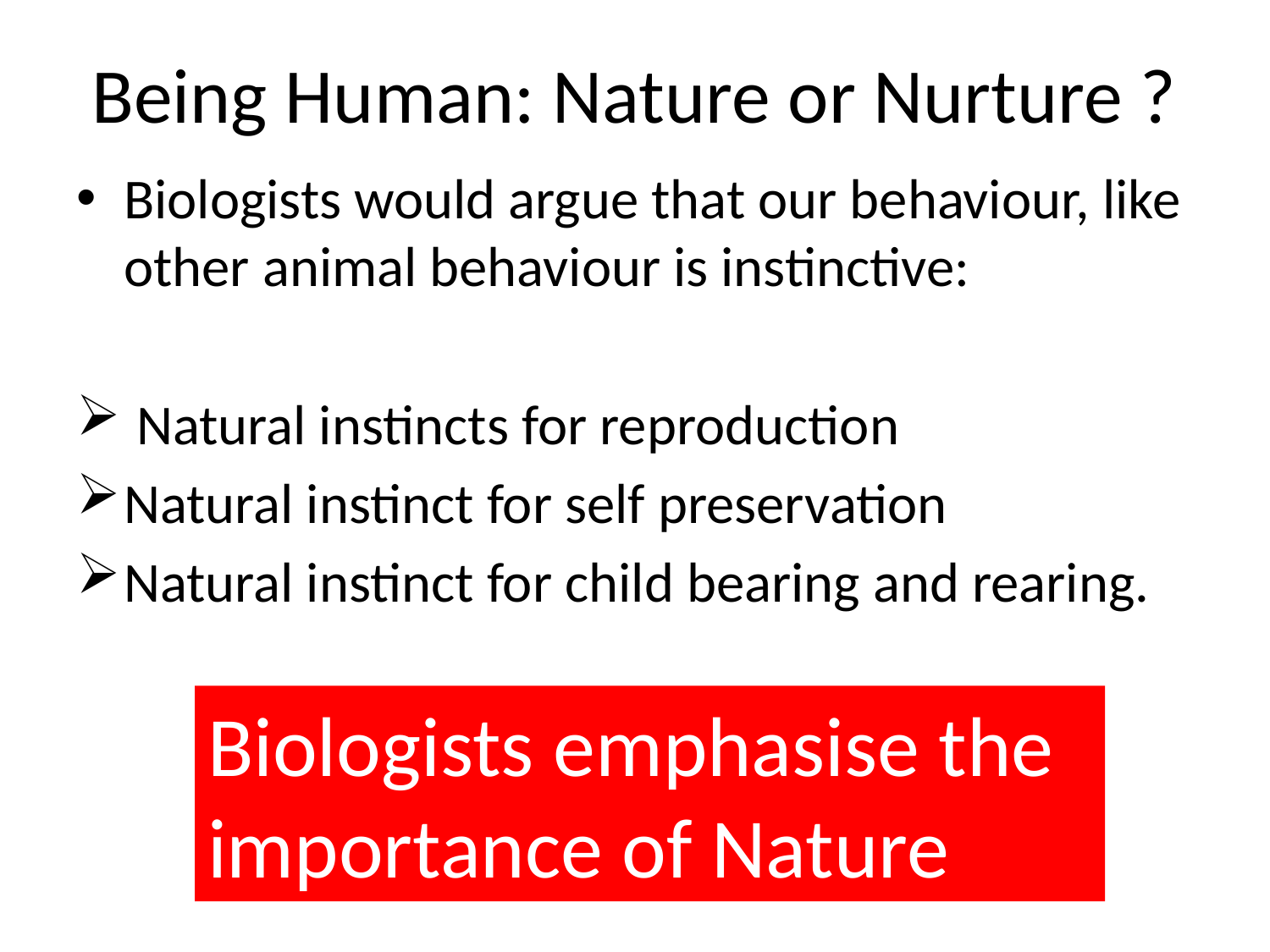

# Being Human: Nature or Nurture ?
Biologists would argue that our behaviour, like other animal behaviour is instinctive:

 Natural instincts for reproduction
Natural instinct for self preservation
Natural instinct for child bearing and rearing.

Biologists emphasise the importance of Nature